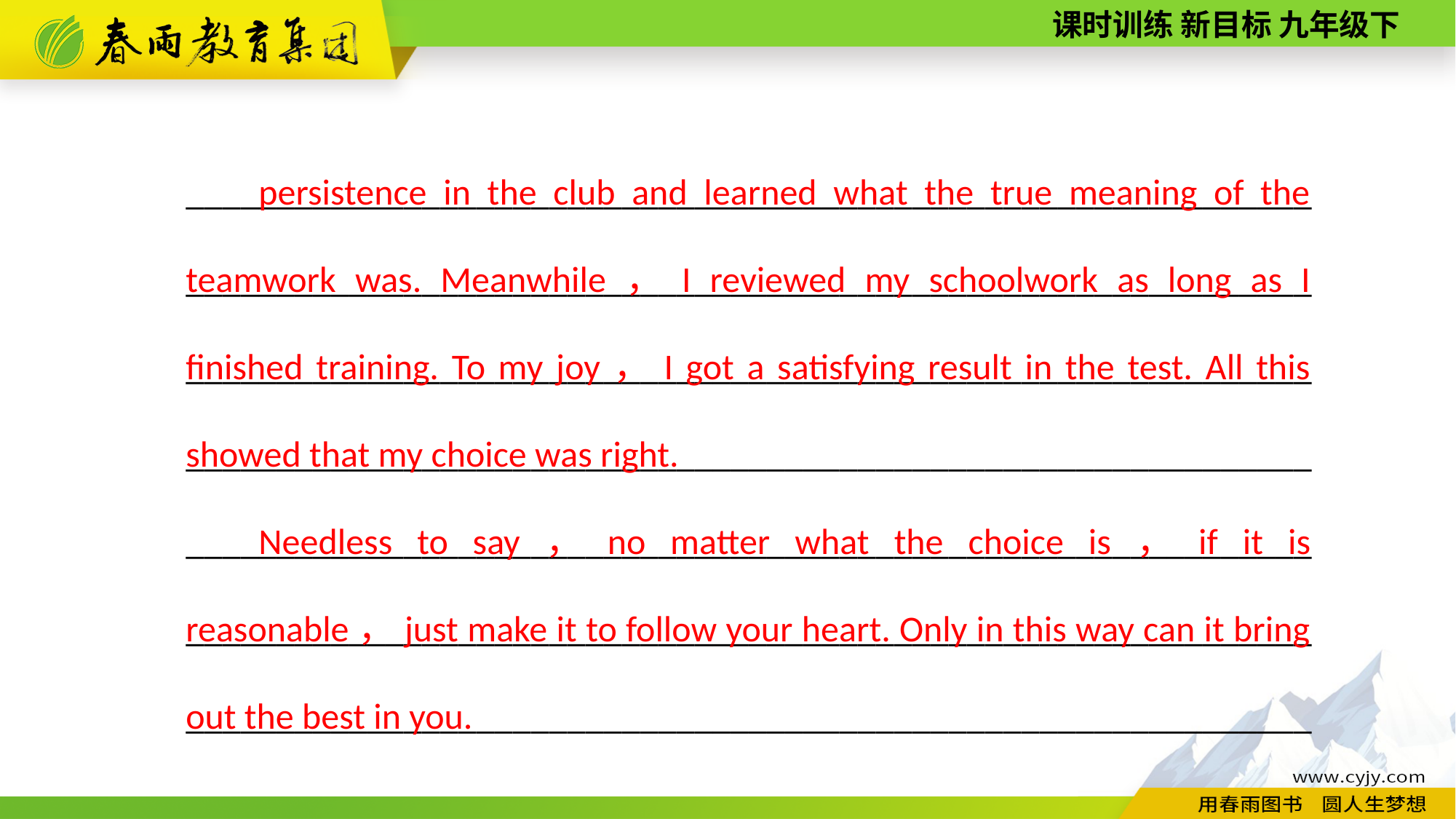

______________________________________________________________
______________________________________________________________
______________________________________________________________
______________________________________________________________
______________________________________________________________
______________________________________________________________
______________________________________________________________
persistence in the club and learned what the true meaning of the teamwork was. Meanwhile，I reviewed my schoolwork as long as I finished training. To my joy，I got a satisfying result in the test. All this showed that my choice was right.
Needless to say，no matter what the choice is，if it is reasonable，just make it to follow your heart. Only in this way can it bring out the best in you.